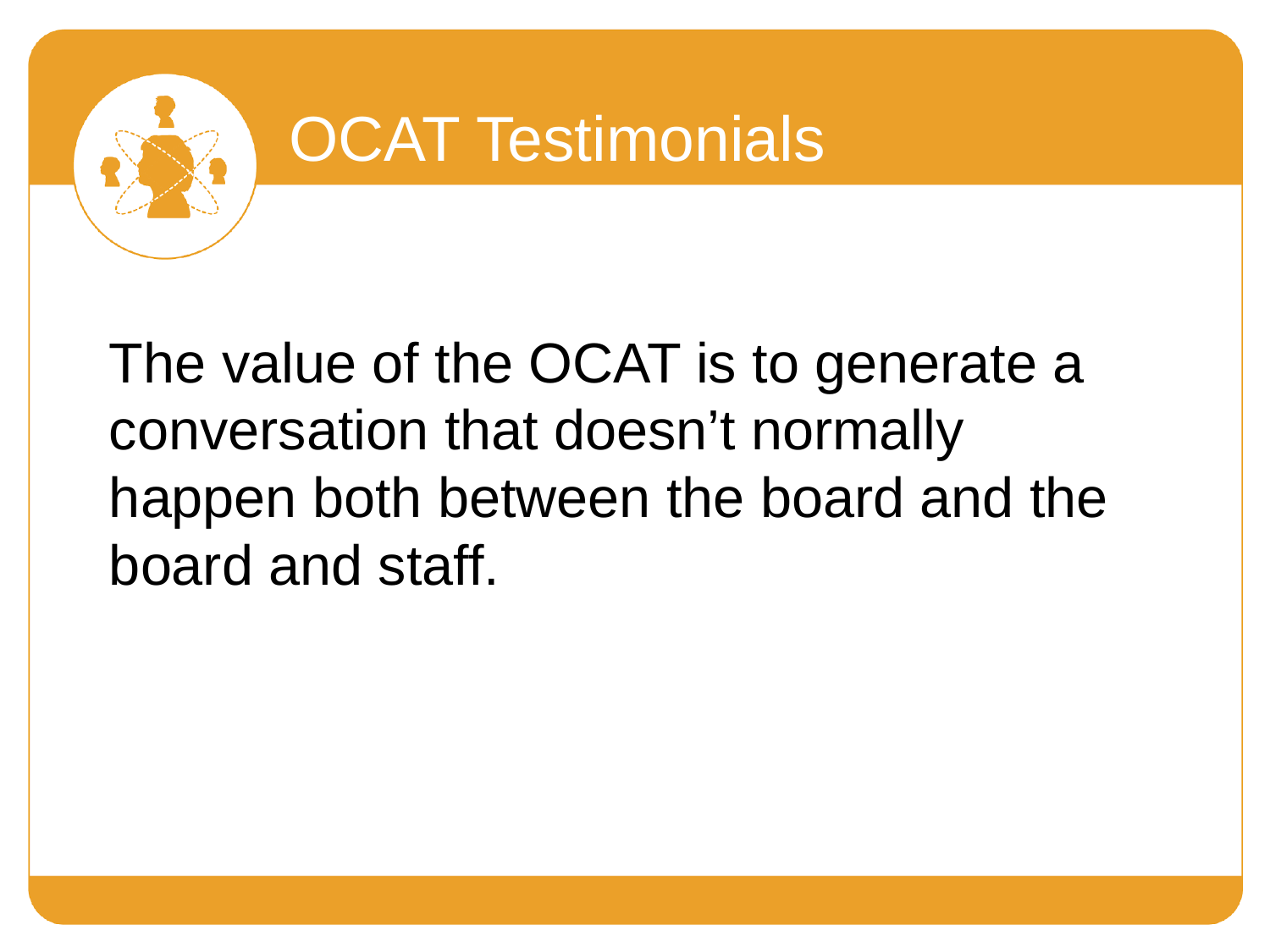

OCAT Testimonials
The value of the OCAT is to generate a conversation that doesn’t normally happen both between the board and the board and staff.